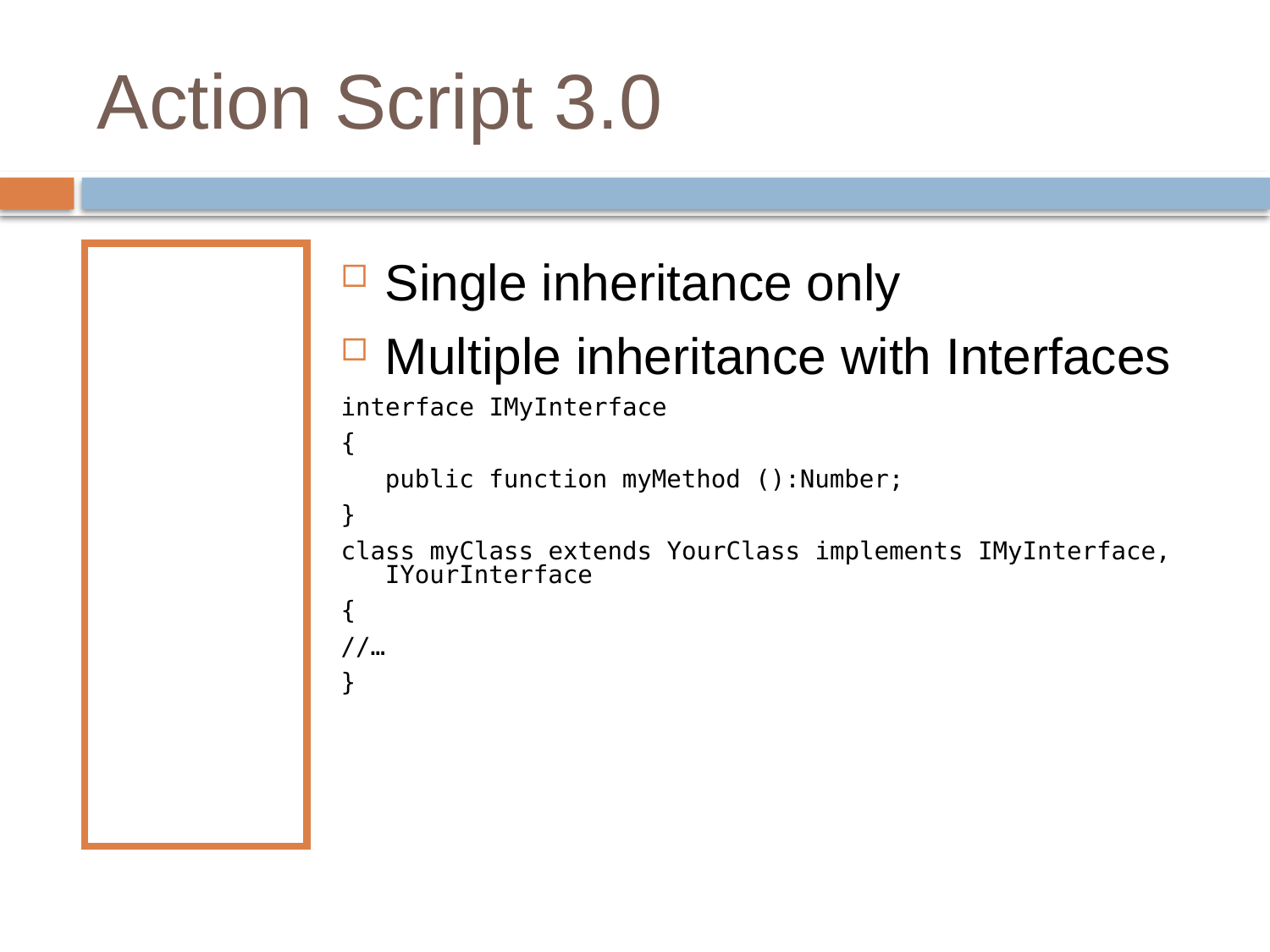

# Action Script 3.0
Inheritance
Single inheritance only
Multiple inheritance with Interfaces
interface IMyInterface
{
	public function myMethod ():Number;
}
class myClass extends YourClass implements IMyInterface, IYourInterface
{
//…
}